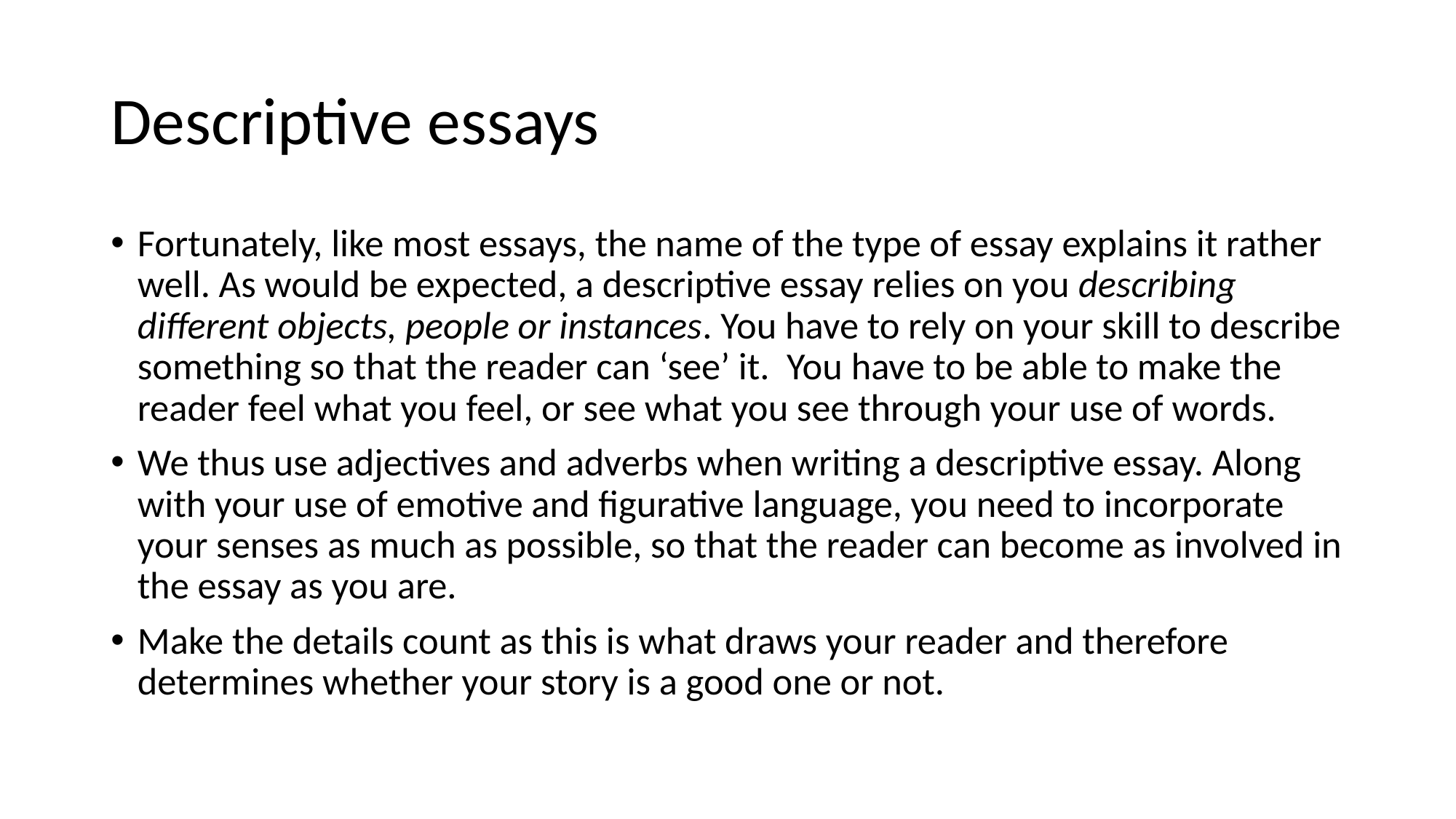

# Descriptive essays
Fortunately, like most essays, the name of the type of essay explains it rather well. As would be expected, a descriptive essay relies on you describing different objects, people or instances. You have to rely on your skill to describe something so that the reader can ‘see’ it.  You have to be able to make the reader feel what you feel, or see what you see through your use of words.
We thus use adjectives and adverbs when writing a descriptive essay. Along with your use of emotive and figurative language, you need to incorporate your senses as much as possible, so that the reader can become as involved in the essay as you are.
Make the details count as this is what draws your reader and therefore determines whether your story is a good one or not.